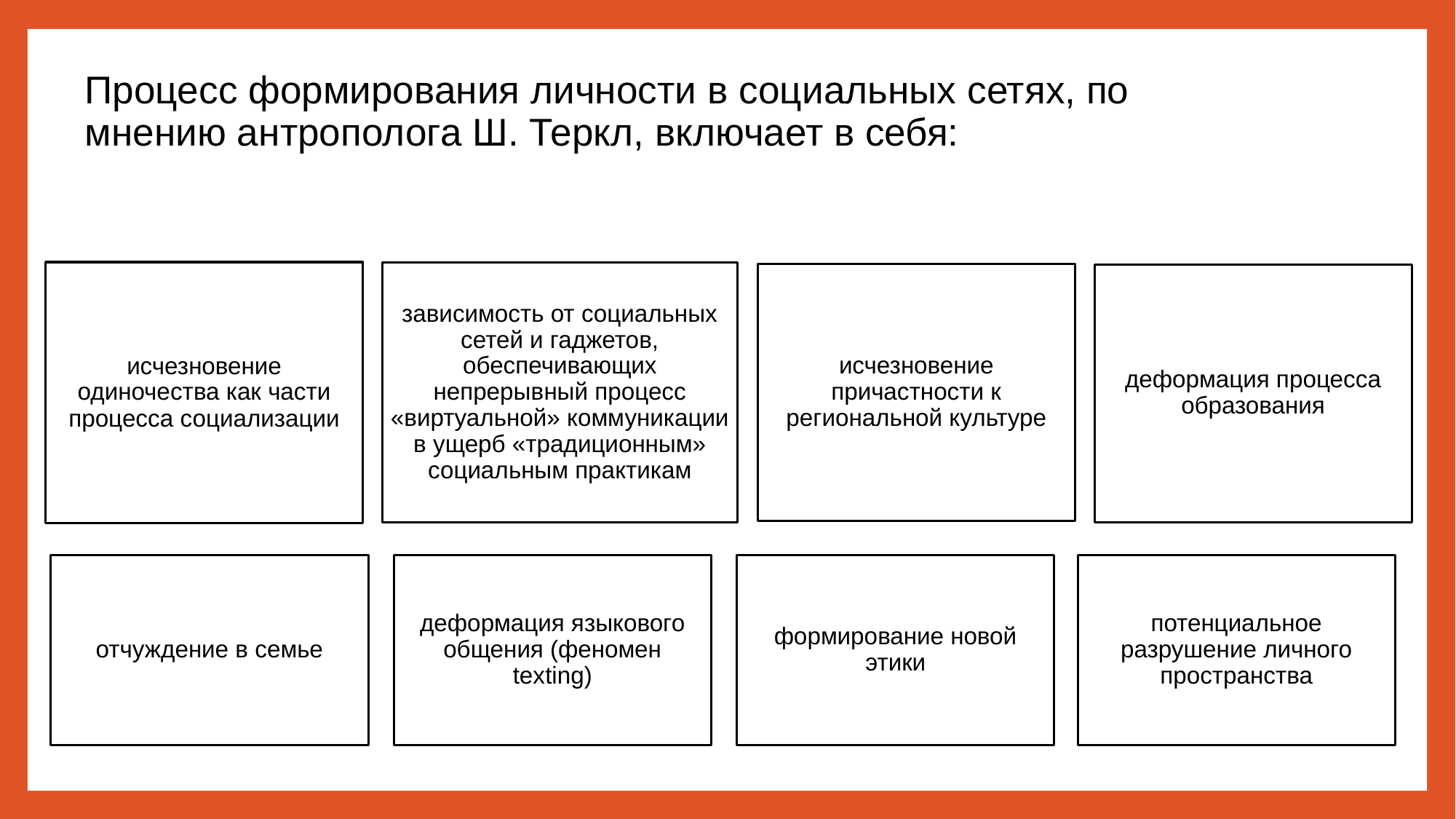

# Процесс формирования личности в социальных сетях, по мнению антрополога Ш. Теркл, включает в себя:
исчезновение одиночества как части процесса социализации
зависимость от социальных сетей и гаджетов, обеспечивающих непрерывный процесс «виртуальной» коммуникации в ущерб «традиционным» социальным практикам
исчезновение причастности к региональной культуре
деформация процесса образования
отчуждение в семье
деформация языкового общения (феномен texting)
формирование новой этики
потенциальное разрушение личного пространства